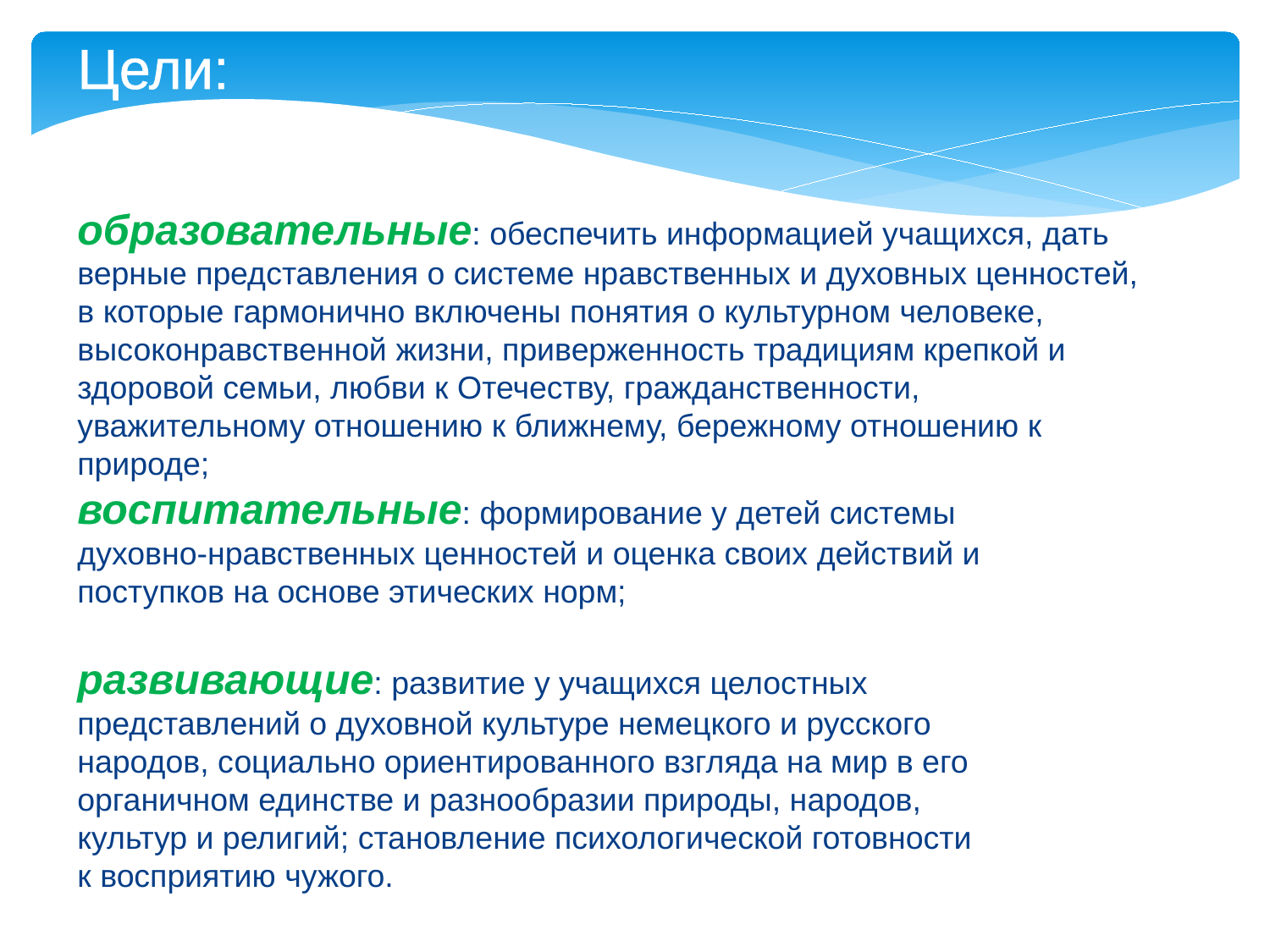

Цели:
образовательные: обеспечить информацией учащихся, дать верные представления о системе нравственных и духовных ценностей, в которые гармонично включены понятия о культурном человеке, высоконравственной жизни, приверженность традициям крепкой и здоровой семьи, любви к Отечеству, гражданственности, уважительному отношению к ближнему, бережному отношению к природе;
воспитательные: формирование у детей системы духовно-нравственных ценностей и оценка своих действий и поступков на основе этических норм;
развивающие: развитие у учащихся целостных представлений о духовной культуре немецкого и русского народов, социально ориентированного взгляда на мир в его органичном единстве и разнообразии природы, народов, культур и религий; становление психологической готовности к восприятию чужого.